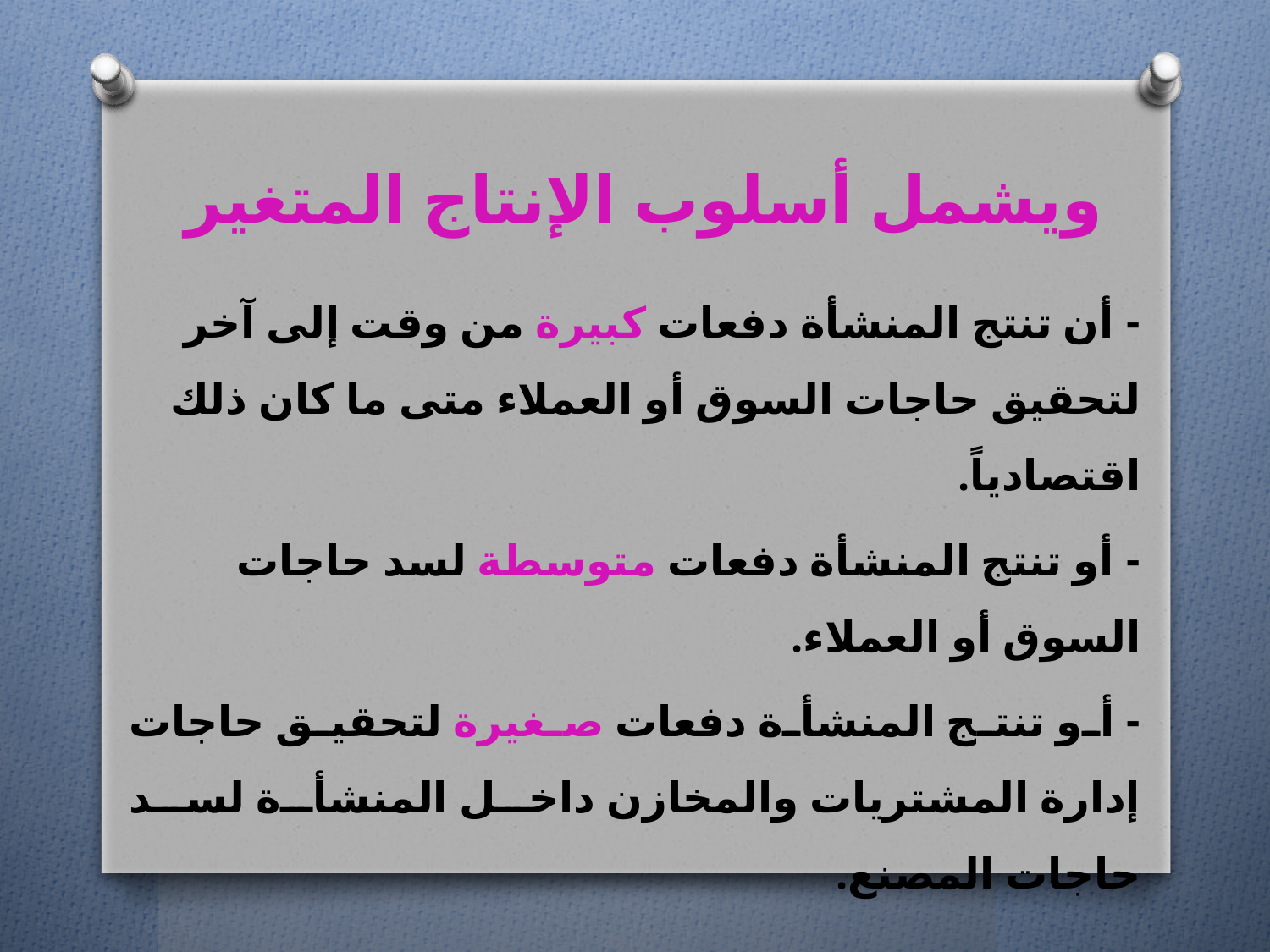

# ويشمل أسلوب الإنتاج المتغير
- أن تنتج المنشأة دفعات كبيرة من وقت إلى آخر لتحقيق حاجات السوق أو العملاء متى ما كان ذلك اقتصادياً.
- أو تنتج المنشأة دفعات متوسطة لسد حاجات السوق أو العملاء.
- أو تنتج المنشأة دفعات صغيرة لتحقيق حاجات إدارة المشتريات والمخازن داخل المنشأة لسد حاجات المصنع.